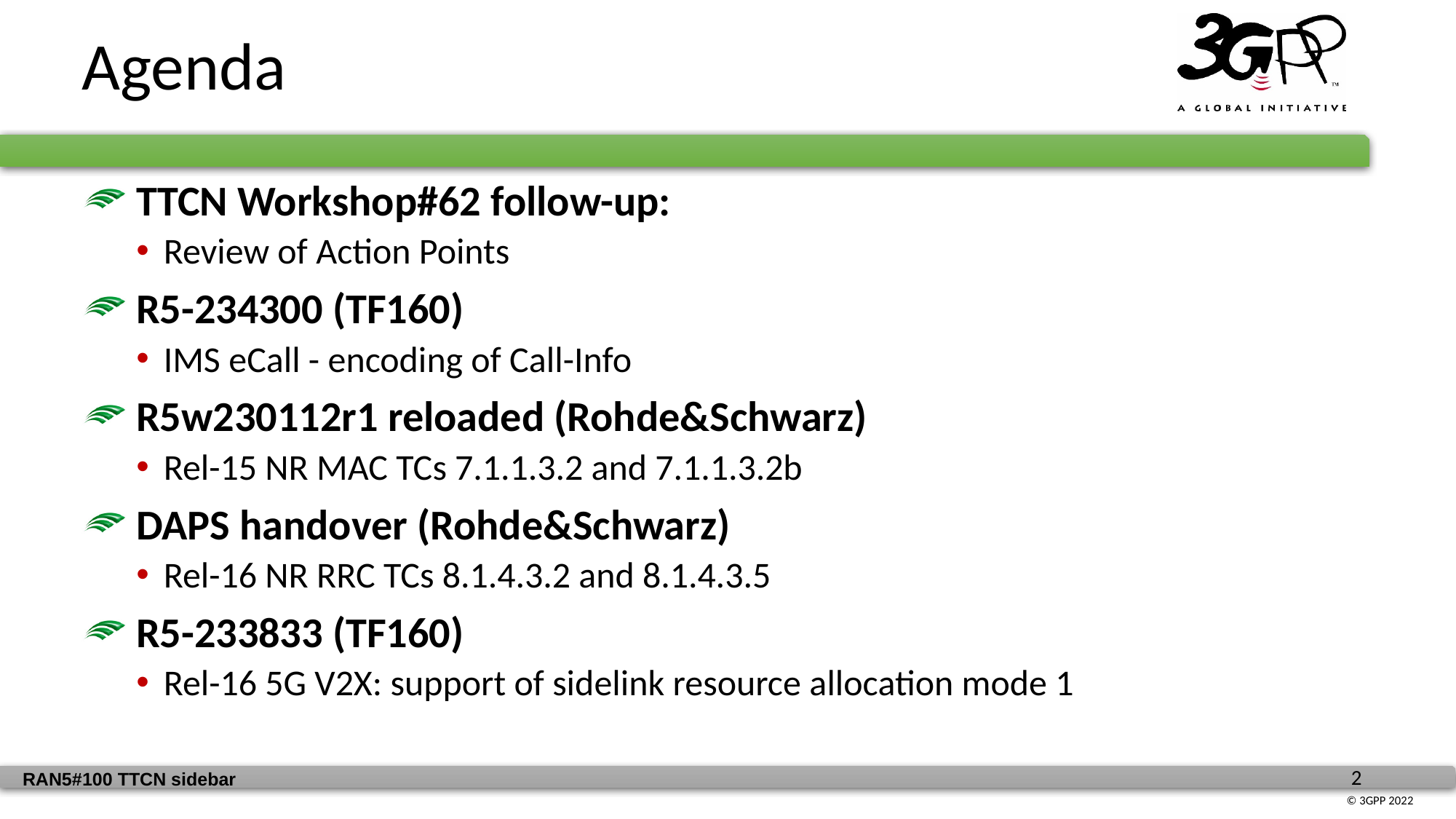

Agenda
 TTCN Workshop#62 follow-up:
Review of Action Points
 R5-234300 (TF160)
IMS eCall - encoding of Call-Info
 R5w230112r1 reloaded (Rohde&Schwarz)
Rel-15 NR MAC TCs 7.1.1.3.2 and 7.1.1.3.2b
 DAPS handover (Rohde&Schwarz)
Rel-16 NR RRC TCs 8.1.4.3.2 and 8.1.4.3.5
 R5-233833 (TF160)
Rel-16 5G V2X: support of sidelink resource allocation mode 1